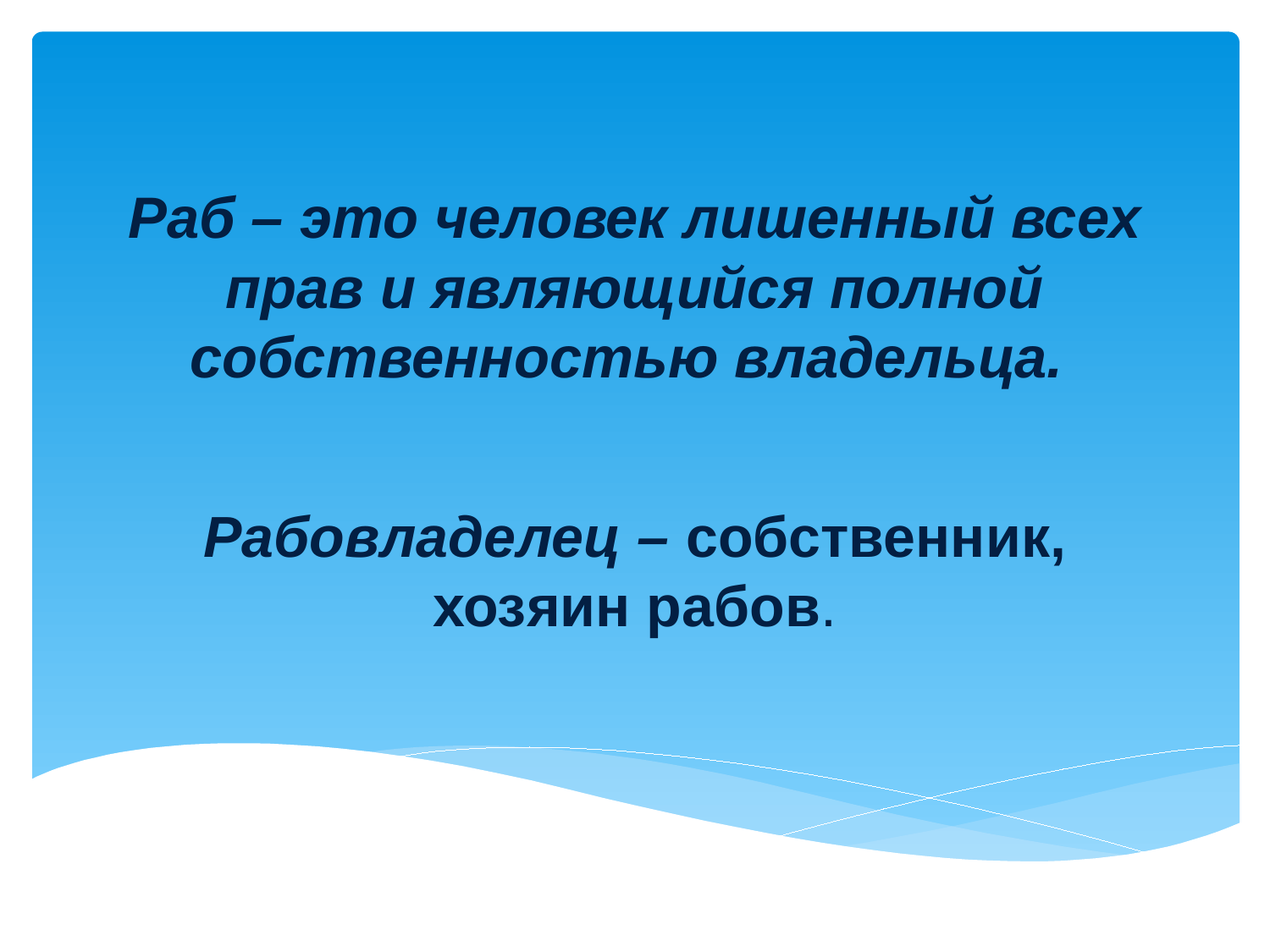

# Раб – это человек лишенный всех прав и являющийся полной собственностью владельца.
Рабовладелец – собственник, хозяин рабов.